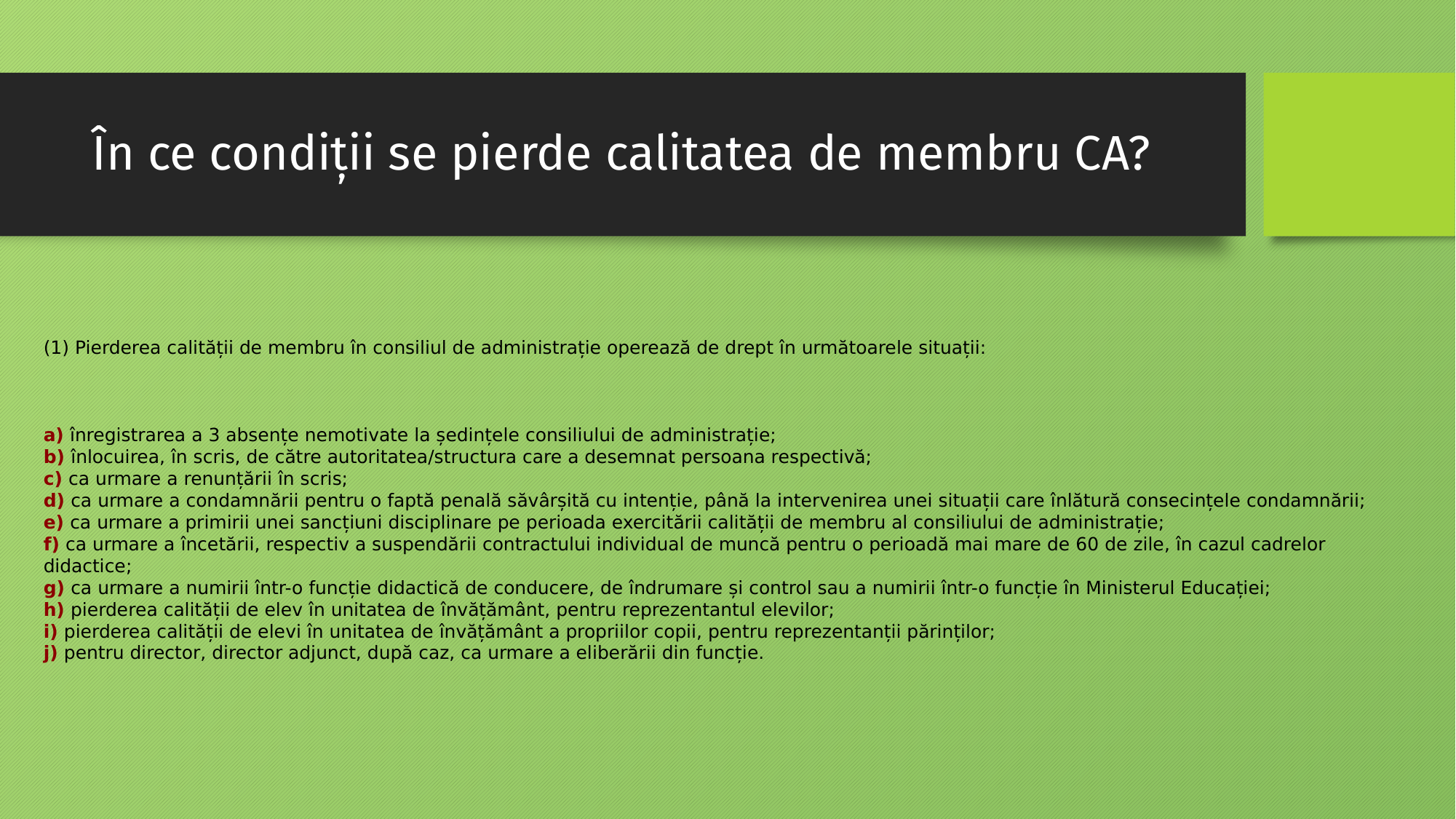

# În ce condiții se pierde calitatea de membru CA?
(1) Pierderea calității de membru în consiliul de administrație operează de drept în următoarele situații:

a) înregistrarea a 3 absențe nemotivate la ședințele consiliului de administrație;
b) înlocuirea, în scris, de către autoritatea/structura care a desemnat persoana respectivă;
c) ca urmare a renunțării în scris;
d) ca urmare a condamnării pentru o faptă penală săvârșită cu intenție, până la intervenirea unei situații care înlătură consecințele condamnării;
e) ca urmare a primirii unei sancțiuni disciplinare pe perioada exercitării calității de membru al consiliului de administrație;
f) ca urmare a încetării, respectiv a suspendării contractului individual de muncă pentru o perioadă mai mare de 60 de zile, în cazul cadrelor didactice;
g) ca urmare a numirii într-o funcție didactică de conducere, de îndrumare și control sau a numirii într-o funcție în Ministerul Educației;
h) pierderea calității de elev în unitatea de învățământ, pentru reprezentantul elevilor;
i) pierderea calității de elevi în unitatea de învățământ a propriilor copii, pentru reprezentanții părinților;
j) pentru director, director adjunct, după caz, ca urmare a eliberării din funcție.